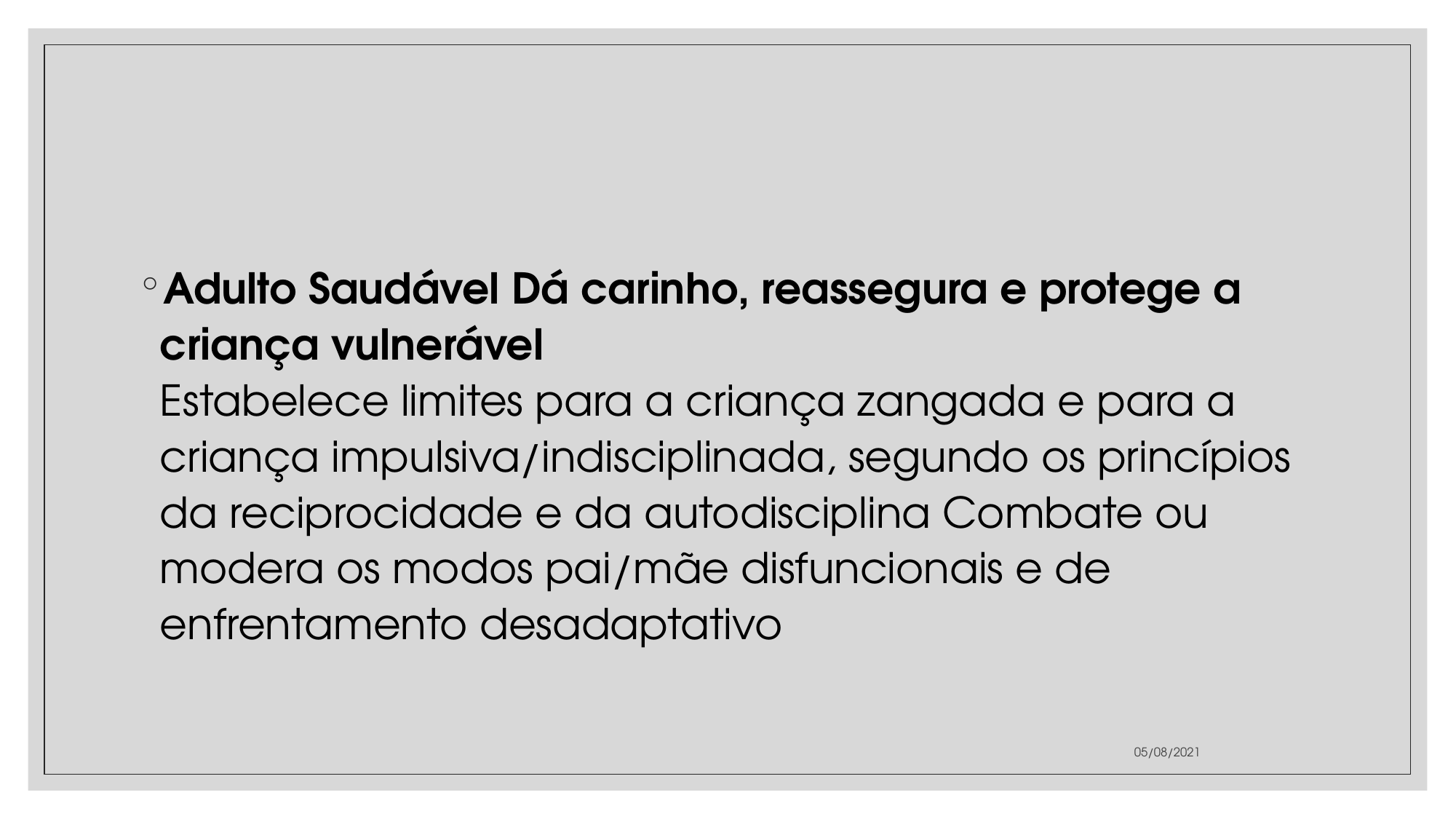

#
Adulto Saudável Dá carinho, reassegura e protege a criança vulnerável
Estabelece limites para a criança zangada e para a criança impulsiva/indisciplinada, segundo os princípios da reciprocidade e da autodisciplina Combate ou modera os modos pai/mãe disfuncionais e de enfrentamento desadaptativo
05/08/2021